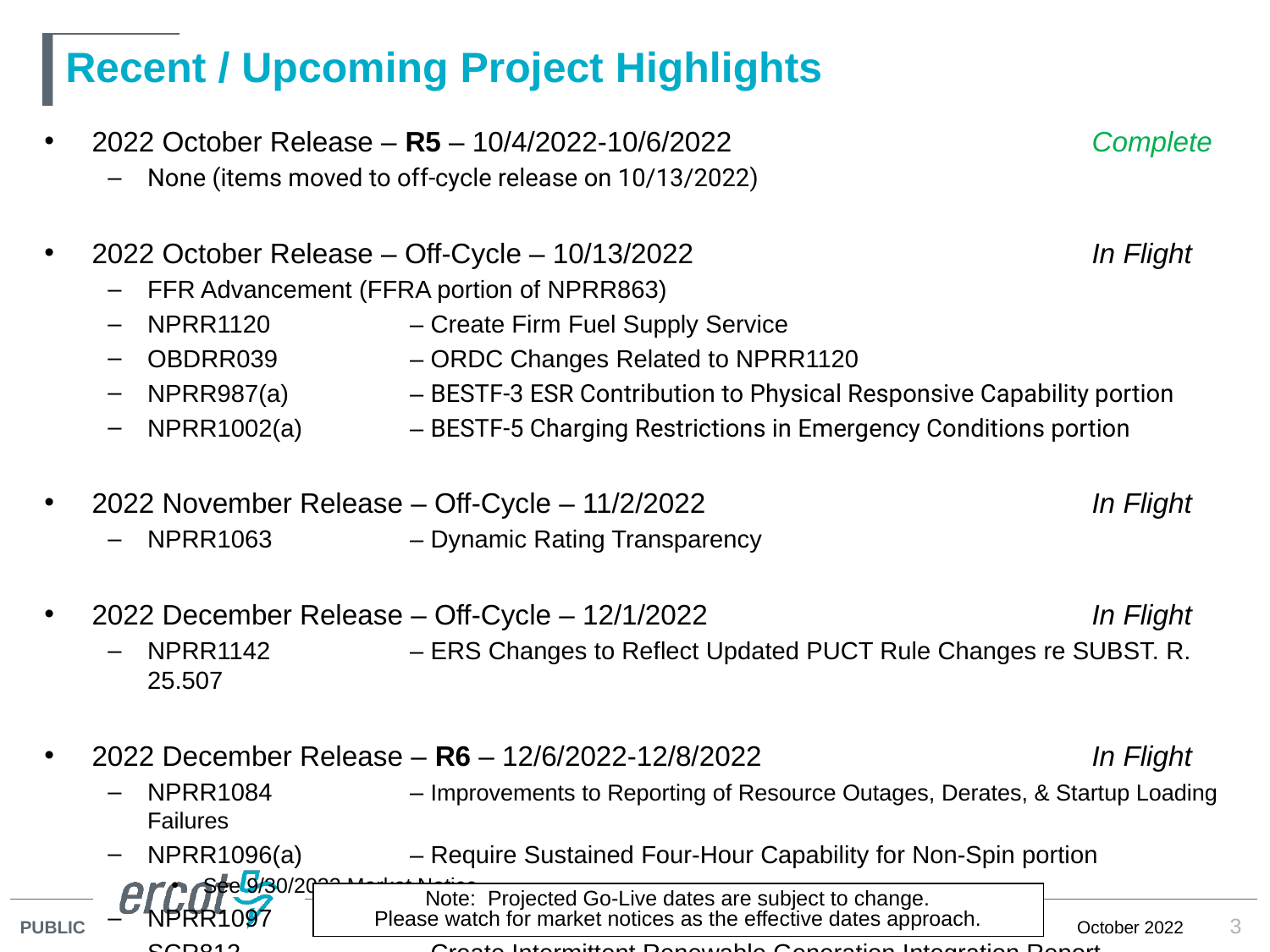

# Recent / Upcoming Project Highlights
2022 October Release – R5 – 10/4/2022-10/6/2022	Complete
None (items moved to off-cycle release on 10/13/2022)

2022 October Release – Off-Cycle – 10/13/2022	In Flight
FFR Advancement (FFRA portion of NPRR863)
NPRR1120	– Create Firm Fuel Supply Service
OBDRR039	– ORDC Changes Related to NPRR1120
NPRR987(a)	– BESTF-3 ESR Contribution to Physical Responsive Capability portion
NPRR1002(a)	– BESTF-5 Charging Restrictions in Emergency Conditions portion

2022 November Release – Off-Cycle – 11/2/2022	In Flight
NPRR1063	– Dynamic Rating Transparency

2022 December Release – Off-Cycle – 12/1/2022	In Flight
NPRR1142	– ERS Changes to Reflect Updated PUCT Rule Changes re SUBST. R. 25.507

2022 December Release – R6 – 12/6/2022-12/8/2022	In Flight
NPRR1084	– Improvements to Reporting of Resource Outages, Derates, & Startup Loading Failures
NPRR1096(a)	– Require Sustained Four-Hour Capability for Non-Spin portion
See 9/30/2022 Market Notice
NPRR1097	– Create Resource Forced Outage Report
SCR812	– Create Intermittent Renewable Generation Integration Report

Note:  Projected Go-Live dates are subject to change.
Please watch for market notices as the effective dates approach.
3